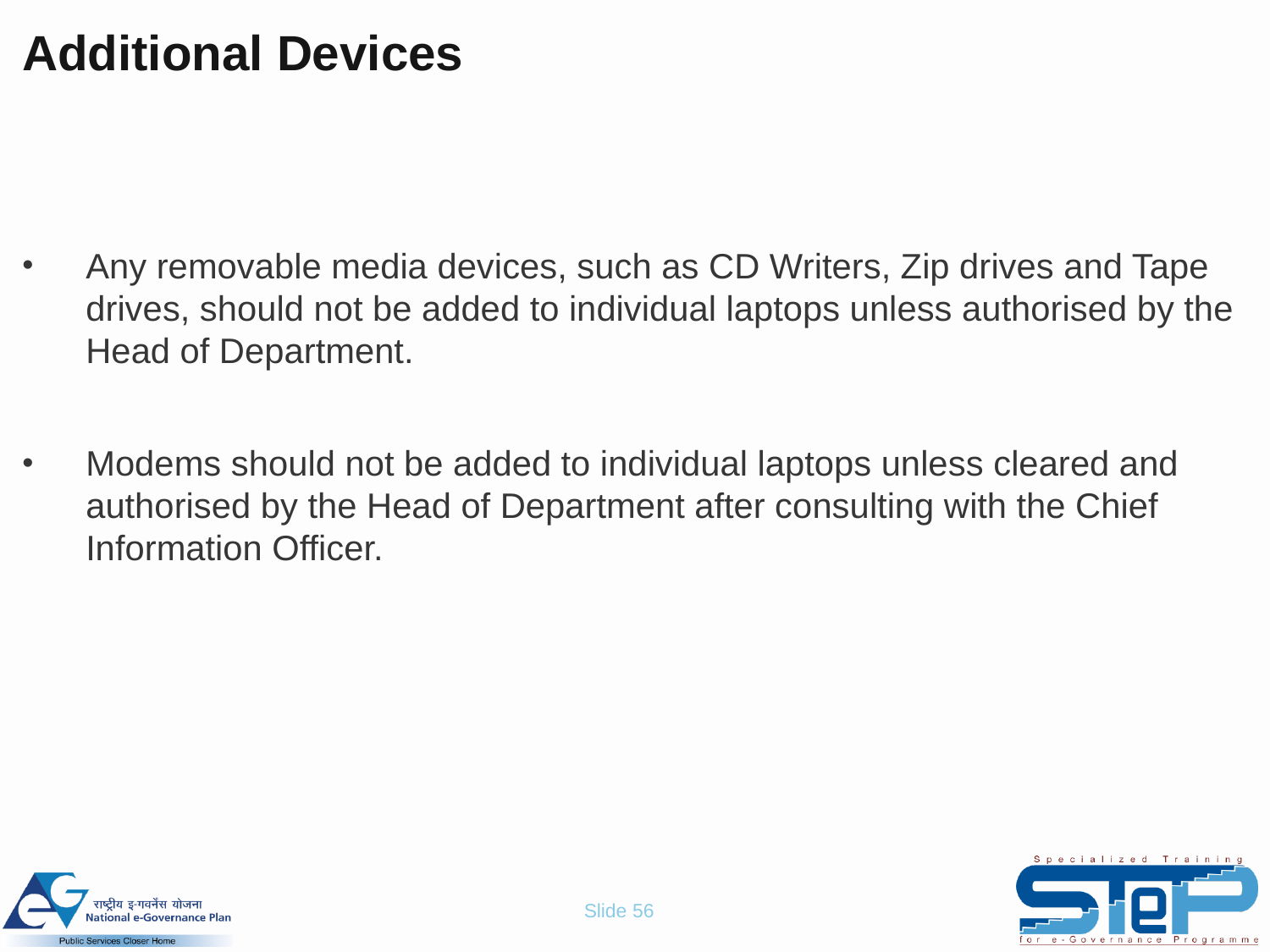

# Additional Devices
Any removable media devices, such as CD Writers, Zip drives and Tape drives, should not be added to individual laptops unless authorised by the Head of Department.

Modems should not be added to individual laptops unless cleared and authorised by the Head of Department after consulting with the Chief Information Officer.